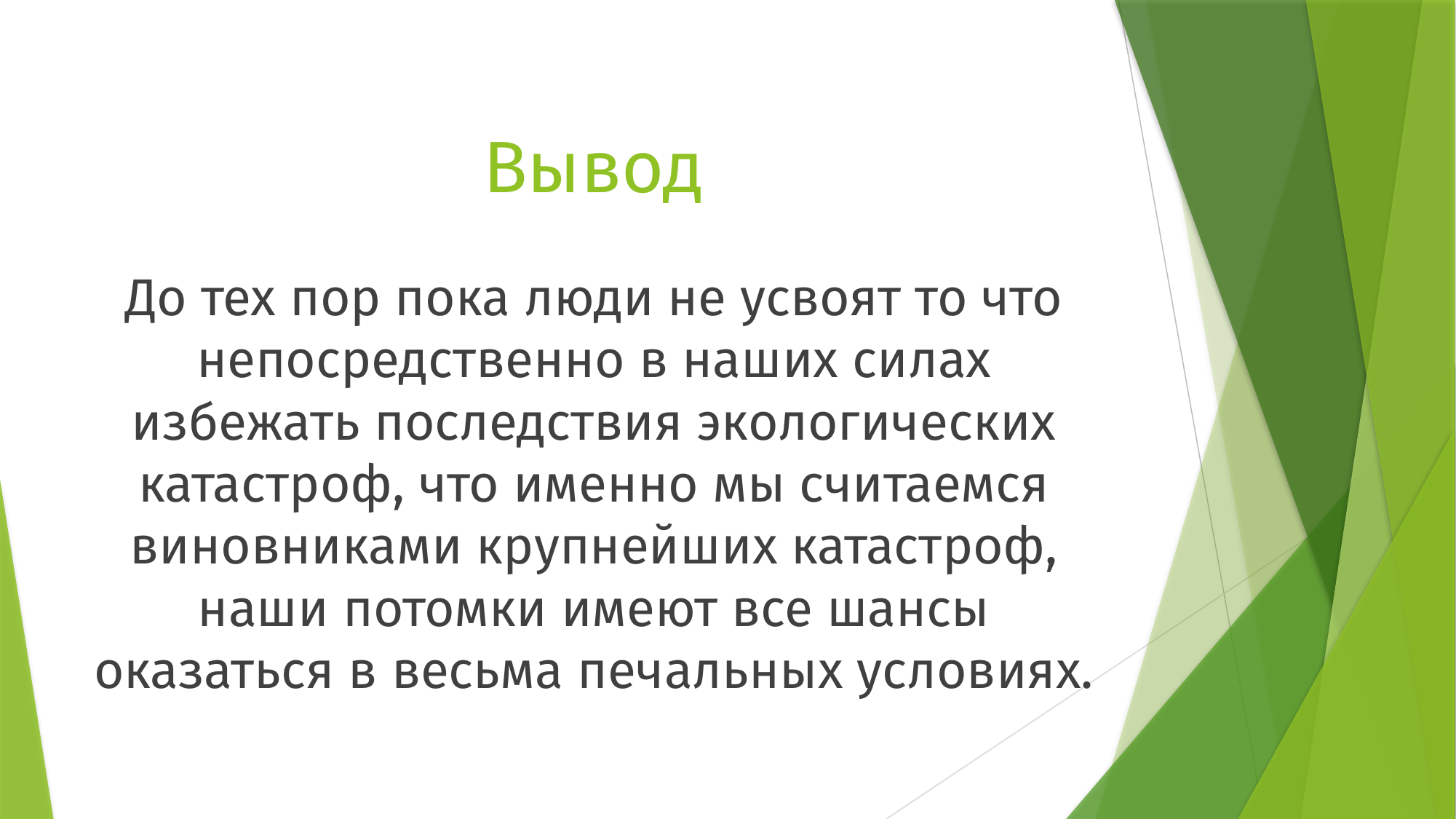

# Вывод
До тех пор пока люди не усвоят то что непосредственно в наших силах избежать последствия экологических катастроф, что именно мы считаемся виновниками крупнейших катастроф, наши потомки имеют все шансы оказаться в весьма печальных условиях.